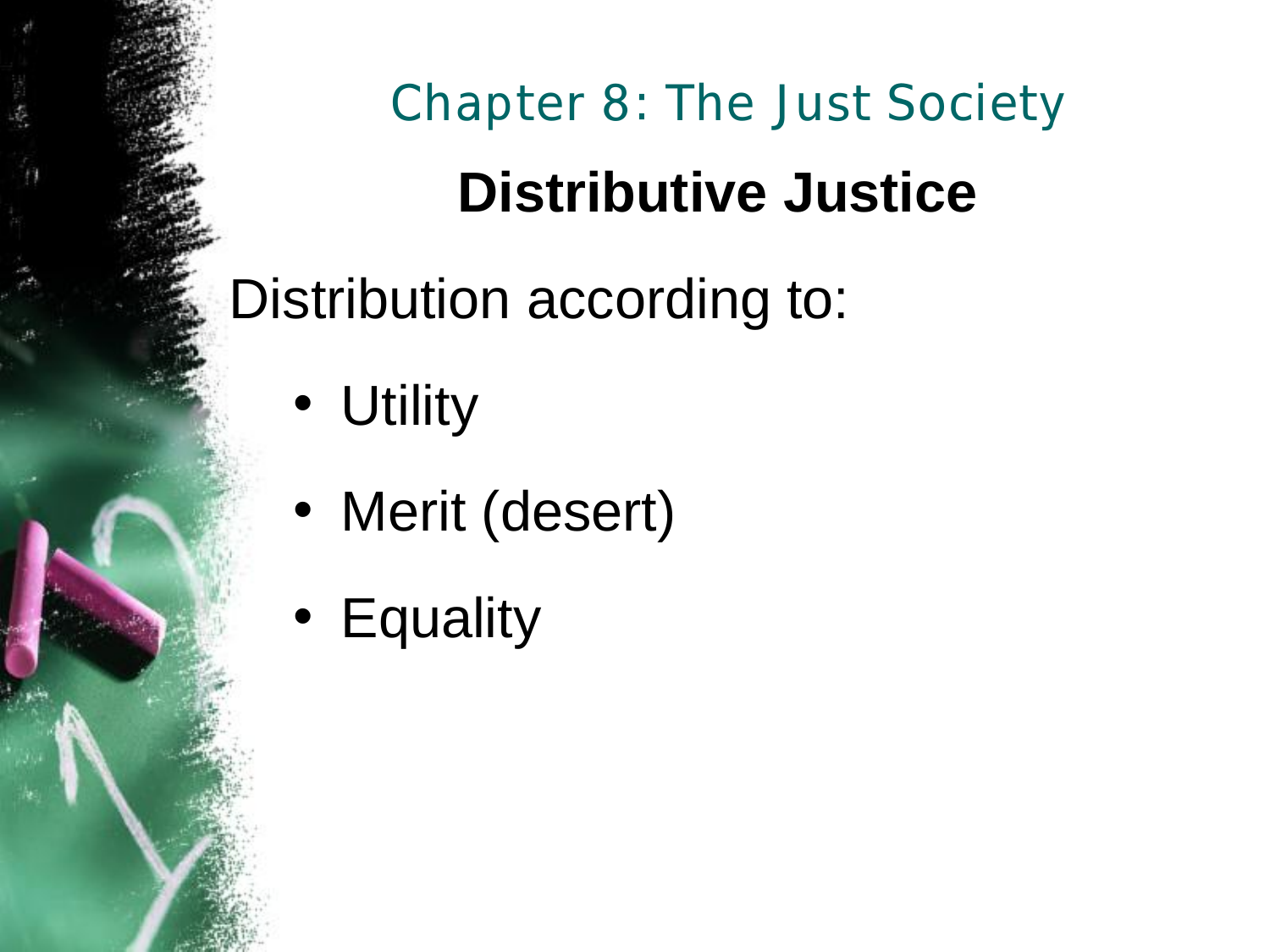

# Chapter 8: The Just Society
Distributive Justice
Distribution according to:
Utility
Merit (desert)
Equality